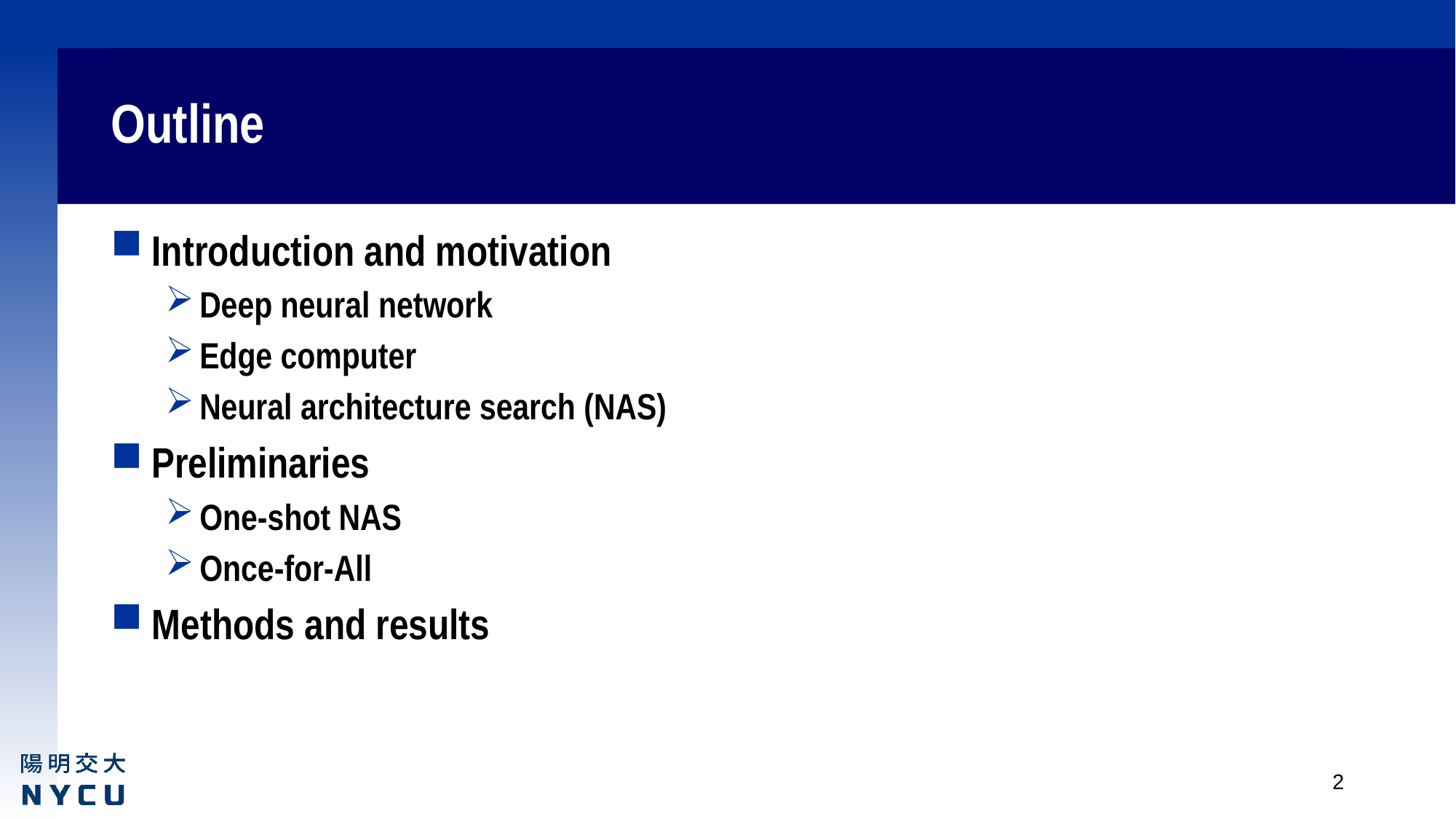

# Outline
Introduction and motivation
Deep neural network
Edge computer
Neural architecture search (NAS)
Preliminaries
One-shot NAS
Once-for-All
Methods and results
2